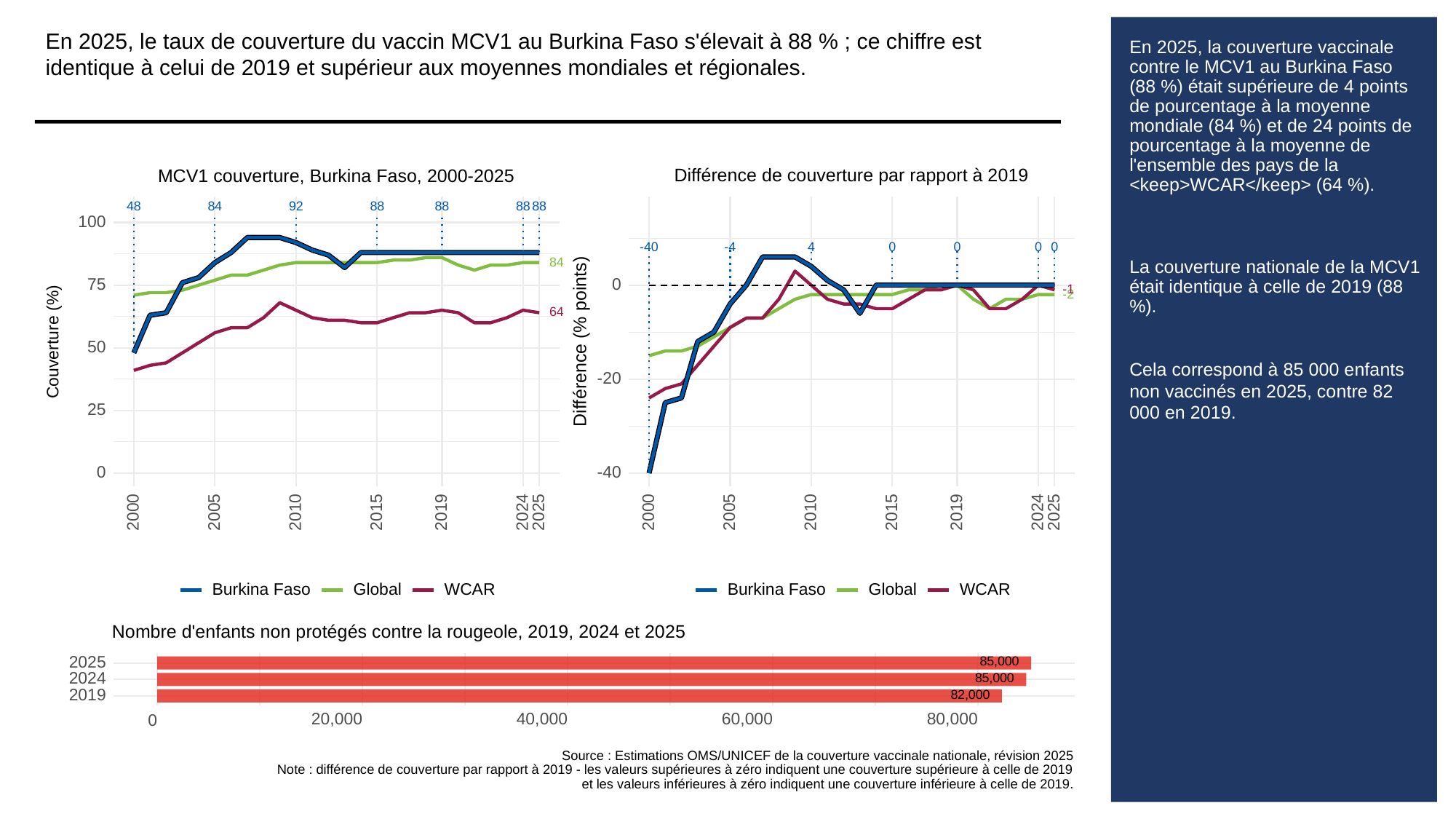

En 2025, le taux de couverture du vaccin MCV1 au Burkina Faso s'élevait à 88 % ; ce chiffre est identique à celui de 2019 et supérieur aux moyennes mondiales et régionales.
# En 2025, la couverture vaccinale contre le MCV1 au Burkina Faso (88 %) était supérieure de 4 points de pourcentage à la moyenne mondiale (84 %) et de 24 points de pourcentage à la moyenne de l'ensemble des pays de la <keep>WCAR</keep> (64 %).

La couverture nationale de la MCV1 était identique à celle de 2019 (88 %).

Cela correspond à 85 000 enfants non vaccinés en 2025, contre 82 000 en 2019.

Différence de couverture par rapport à 2019
MCV1 couverture, Burkina Faso, 2000-2025

48
84
92
88
88
88
88
100

-40
0
0
0
0
-4
4

84

0
75

-1
-2

64

Différence (% points)
Couverture (%)
50

-20

25

0
-40

2000
2005
2010
2015
2019
2024
2025
2000
2005
2010
2015
2019
2024
2025
Global
WCAR
Global
WCAR
Burkina Faso
Burkina Faso

Nombre d'enfants non protégés contre la rougeole, 2019, 2024 et 2025

85,000
2025

85,000
2024

82,000
2019

20,000
40,000
60,000
80,000
0
Source : Estimations OMS/UNICEF de la couverture vaccinale nationale, révision 2025
Note : différence de couverture par rapport à 2019 - les valeurs supérieures à zéro indiquent une couverture supérieure à celle de 2019
et les valeurs inférieures à zéro indiquent une couverture inférieure à celle de 2019.